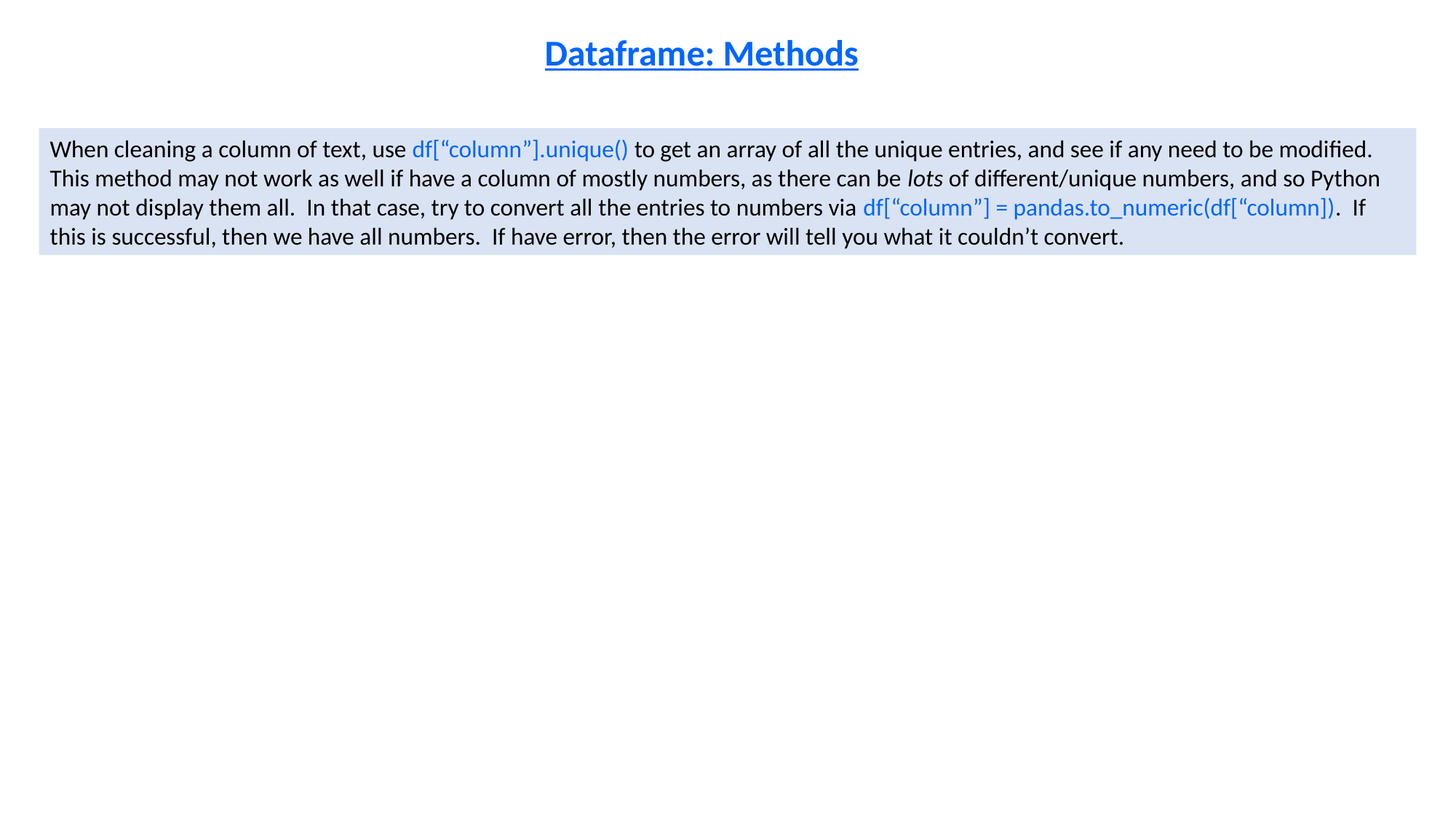

Dataframe: Methods
When cleaning a column of text, use df[“column”].unique() to get an array of all the unique entries, and see if any need to be modified.
This method may not work as well if have a column of mostly numbers, as there can be lots of different/unique numbers, and so Python may not display them all.  In that case, try to convert all the entries to numbers via df[“column”] = pandas.to_numeric(df[“column]).  If this is successful, then we have all numbers.  If have error, then the error will tell you what it couldn’t convert.